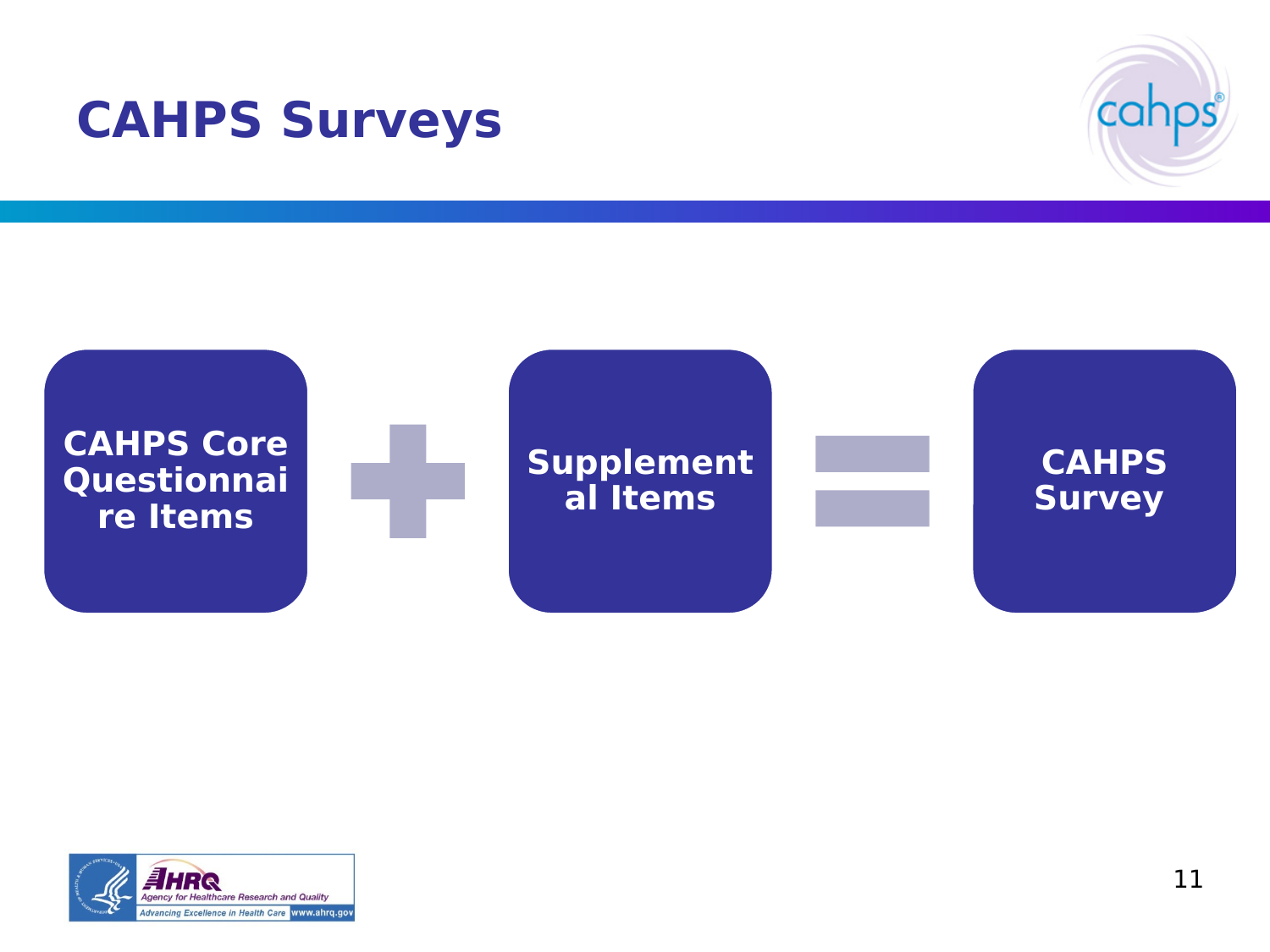

# CAHPS Surveys
CAHPS Core Questionnaire Items

Supplemental Items

CAHPS Survey
11